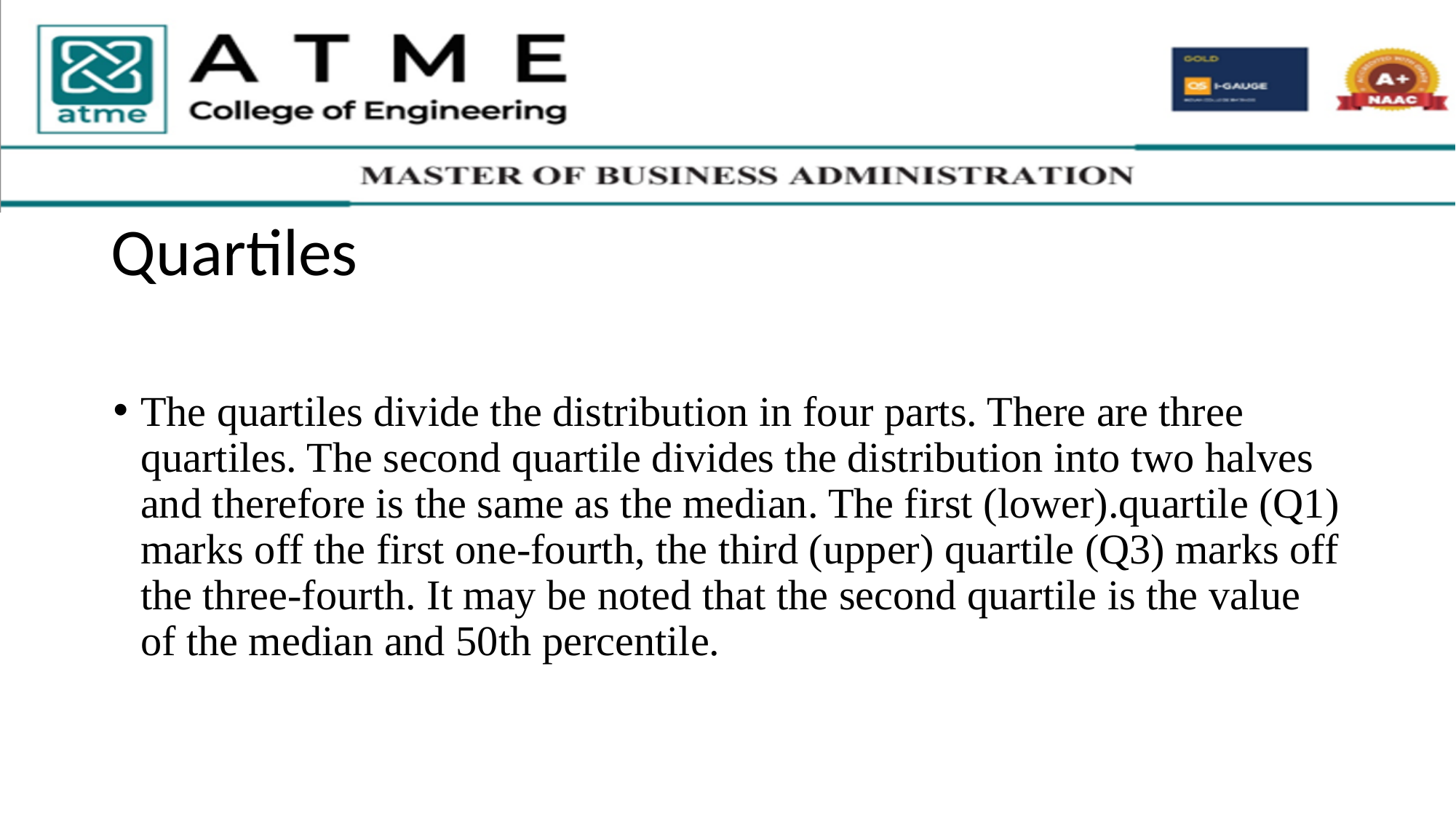

# Quartiles
The quartiles divide the distribution in four parts. There are three quartiles. The second quartile divides the distribution into two halves and therefore is the same as the median. The first (lower).quartile (Q1) marks off the first one-fourth, the third (upper) quartile (Q3) marks off the three-fourth. It may be noted that the second quartile is the value of the median and 50th percentile.